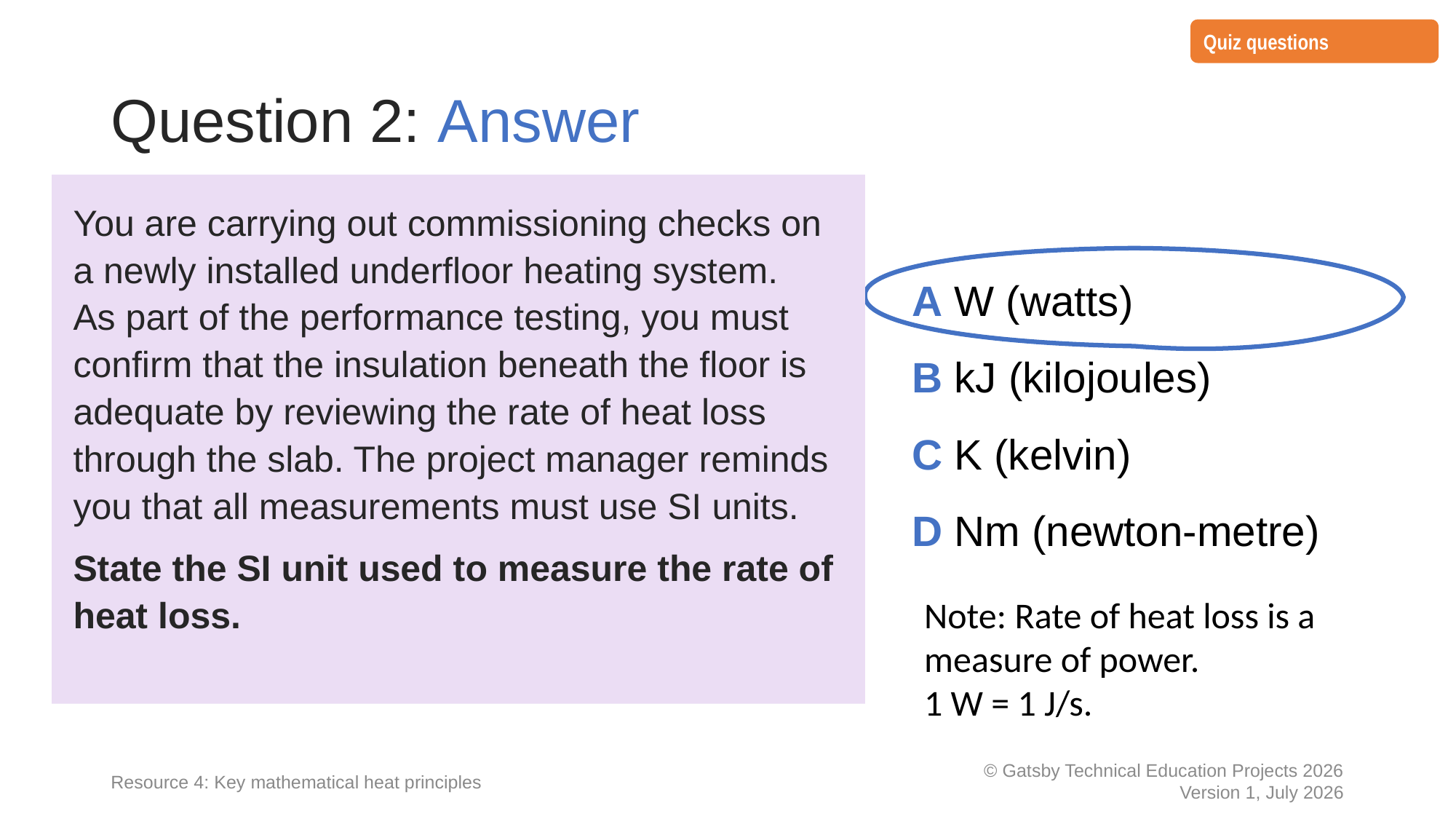

Quiz questions
# Question 2: Answer
You are carrying out commissioning checks on a newly installed underfloor heating system.
As part of the performance testing, you must confirm that the insulation beneath the floor is adequate by reviewing the rate of heat loss through the slab. The project manager reminds you that all measurements must use SI units.
State the SI unit used to measure the rate of heat loss.

A W (watts)
B kJ (kilojoules)
C K (kelvin)
D Nm (newton-metre)
Note: Rate of heat loss is a measure of power.
1 W = 1 J/s.
Resource 4: Key mathematical heat principles